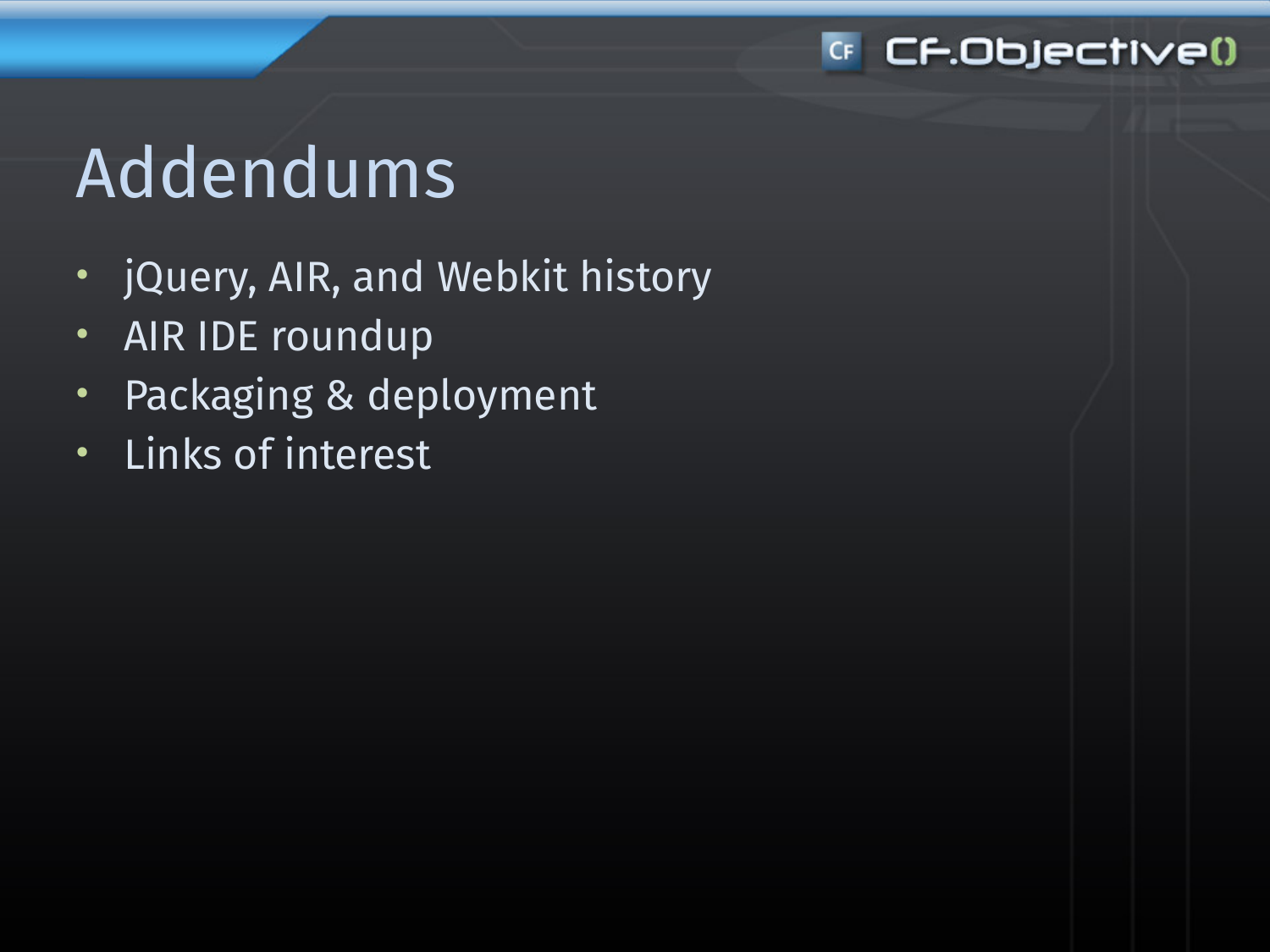

Addendums
jQuery, AIR, and Webkit history
AIR IDE roundup
Packaging & deployment
Links of interest